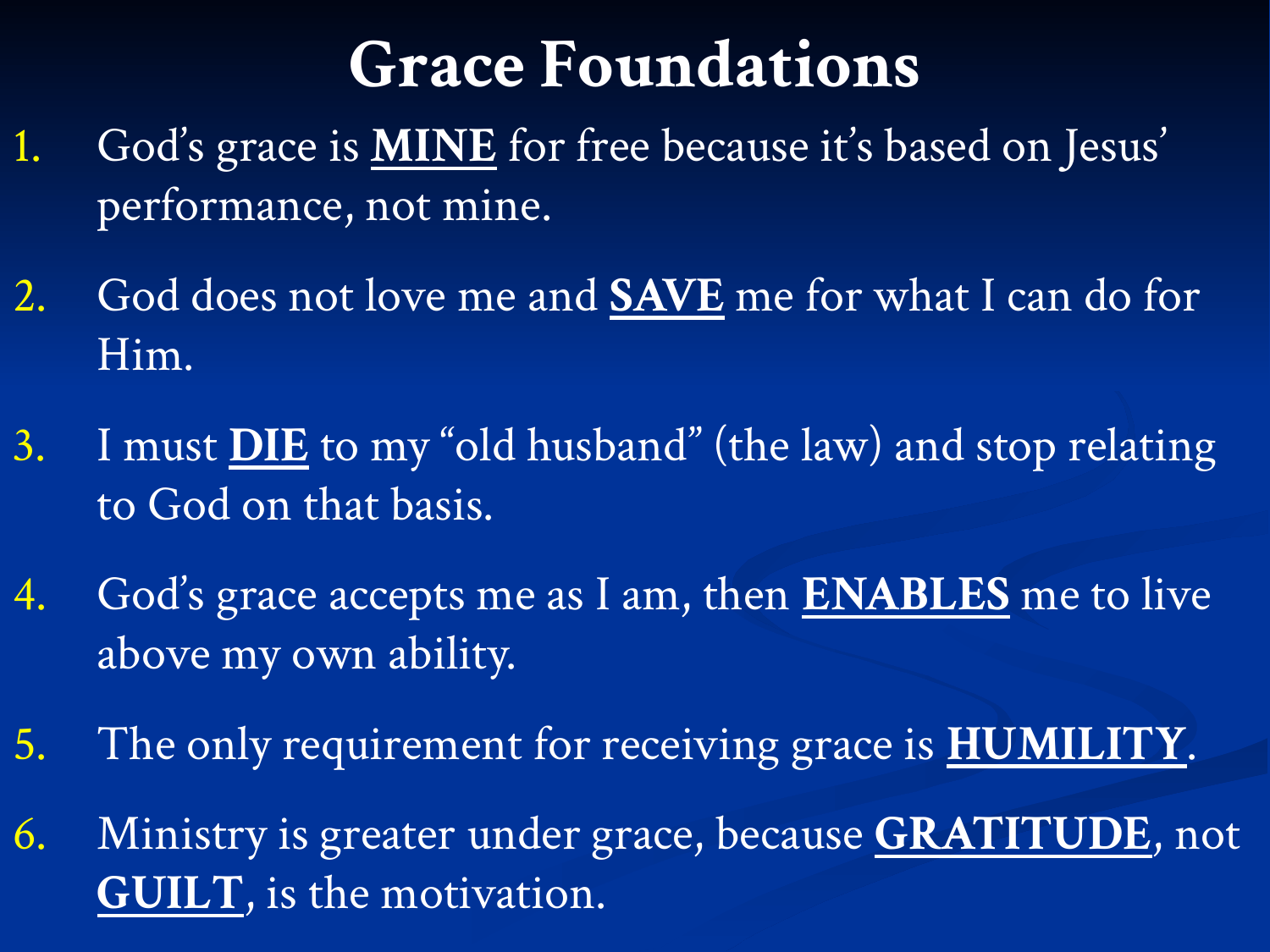

# Grace Foundations
God’s grace is MINE for free because it’s based on Jesus’ performance, not mine.
God does not love me and SAVE me for what I can do for Him.
I must DIE to my “old husband” (the law) and stop relating to God on that basis.
God’s grace accepts me as I am, then ENABLES me to live above my own ability.
The only requirement for receiving grace is HUMILITY.
Ministry is greater under grace, because GRATITUDE, not GUILT, is the motivation.